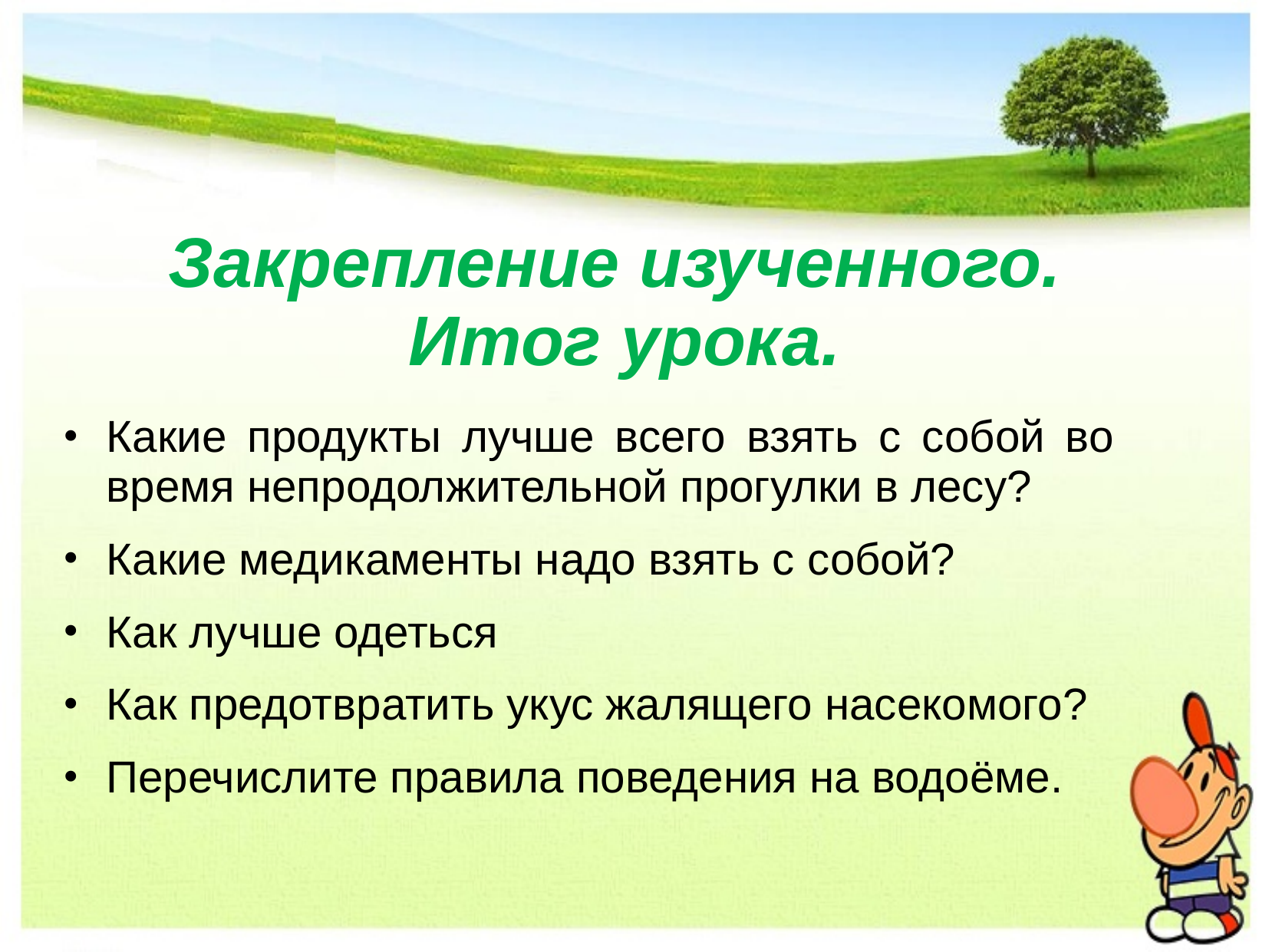

# Закрепление изученного. Итог урока.
Какие продукты лучше всего взять с собой во время непродолжительной прогулки в лесу?
Какие медикаменты надо взять с собой?
Как лучше одеться
Как предотвратить укус жалящего насекомого?
Перечислите правила поведения на водоёме.